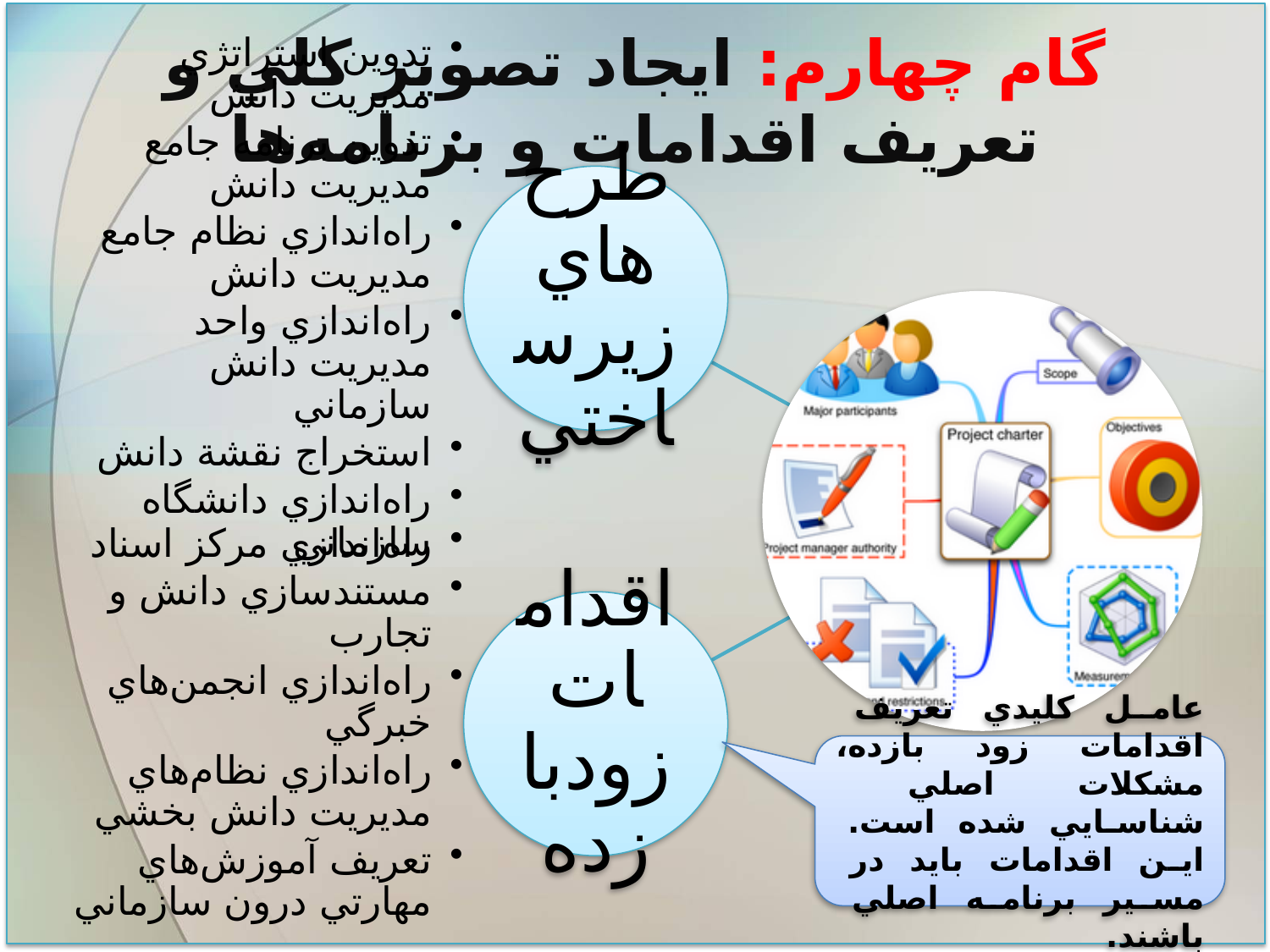

# گام چهارم: ايجاد تصوير كلي و تعريف اقدامات و برنامه‌ها
طرح‌هاي زيرساختي
تدوين استراتژي مديريت دانش
تدوين برنامه‌ جامع مديريت دانش
راه‌اندازي نظام جامع مديريت دانش
راه‌اندازي واحد مديريت دانش سازماني
استخراج نقشة دانش
راه‌اندازي دانشگاه سازماني
اقدامات زودبازده
راه‌اندازي مركز اسناد
مستندسازي دانش و تجارب
راه‌اندازي انجمن‌هاي خبرگي
راه‌اندازي نظام‌هاي مديريت دانش بخشي
تعريف آموزش‌هاي مهارتي درون‌ سازماني
عامل كليدي تعريف اقدامات زود بازده، مشكلات اصلي شناسايي شده است. اين اقدامات بايد در مسير برنامه اصلي باشند.